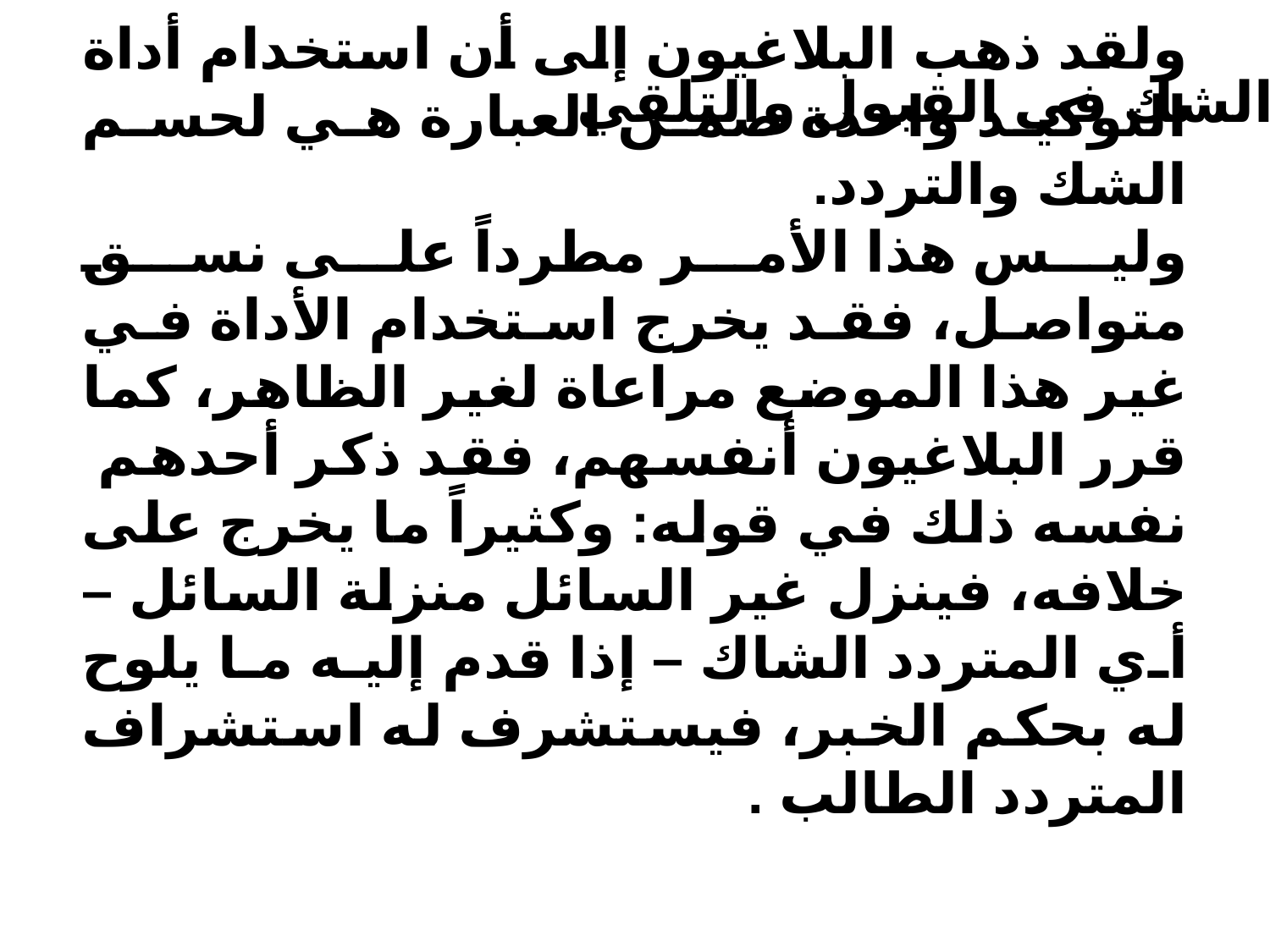

والشك في القبول والتلقي.
ولقد ذهب البلاغيون إلى أن استخدام أداة التوكيد واحدة ضمن العبارة هي لحسم الشك والتردد.
وليس هذا الأمر مطرداً على نسق متواصل، فقد يخرج استخدام الأداة في غير هذا الموضع مراعاة لغير الظاهر، كما قرر البلاغيون أنفسهم، فقد ذكر أحدهم  نفسه ذلك في قوله: وكثيراً ما يخرج على خلافه، فينزل غير السائل منزلة السائل – أي المتردد الشاك – إذا قدم إليه ما يلوح له بحكم الخبر، فيستشرف له استشراف المتردد الطالب .